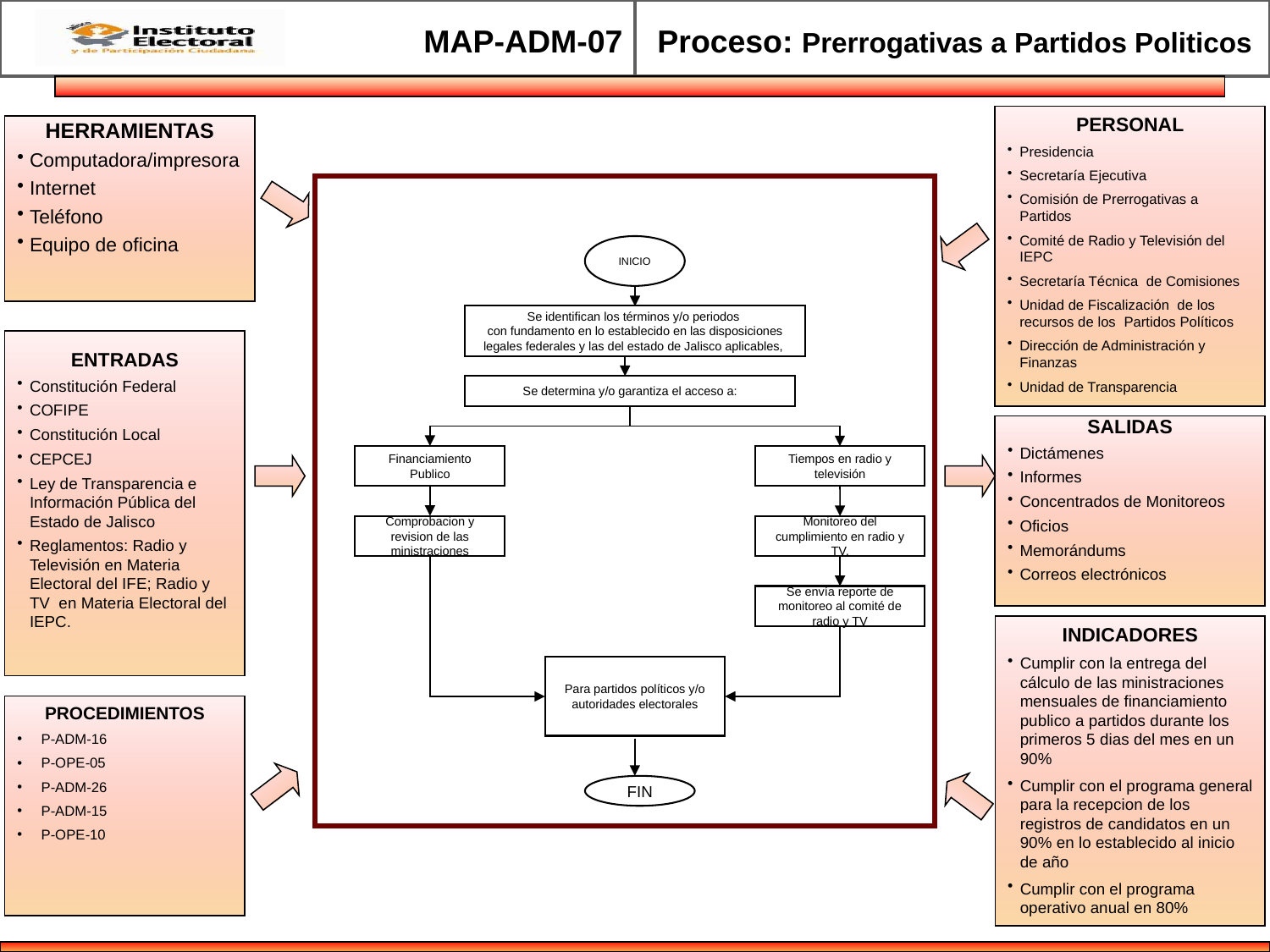

MAP-ADM-07
Proceso: Prerrogativas a Partidos Politicos
PERSONAL
Presidencia
Secretaría Ejecutiva
Comisión de Prerrogativas a Partidos
Comité de Radio y Televisión del IEPC
Secretaría Técnica  de Comisiones
Unidad de Fiscalización  de los recursos de los  Partidos Políticos
Dirección de Administración y Finanzas
Unidad de Transparencia

HERRAMIENTAS
Computadora/impresora
Internet
Teléfono
Equipo de oficina

INICIO
Se identifican los términos y/o periodos
con fundamento en lo establecido en las disposiciones legales federales y las del estado de Jalisco aplicables,
ENTRADAS
Constitución Federal
COFIPE
Constitución Local
CEPCEJ
Ley de Transparencia e Información Pública del Estado de Jalisco
Reglamentos: Radio y Televisión en Materia Electoral del IFE; Radio y TV  en Materia Electoral del IEPC.

Se determina y/o garantiza el acceso a:
SALIDAS
Dictámenes
Informes
Concentrados de Monitoreos
Oficios
Memorándums
Correos electrónicos

Financiamiento Publico
Tiempos en radio y televisión

Comprobacion y revision de las ministraciones
Monitoreo del cumplimiento en radio y TV.
Se envía reporte de monitoreo al comité de radio y TV
INDICADORES
Cumplir con la entrega del cálculo de las ministraciones mensuales de financiamiento publico a partidos durante los primeros 5 dias del mes en un 90%
Cumplir con el programa general para la recepcion de los registros de candidatos en un 90% en lo establecido al inicio de año
Cumplir con el programa operativo anual en 80%
Para partidos políticos y/o autoridades electorales
PROCEDIMIENTOS
P-ADM-16
P-OPE-05
P-ADM-26
P-ADM-15
P-OPE-10

FIN